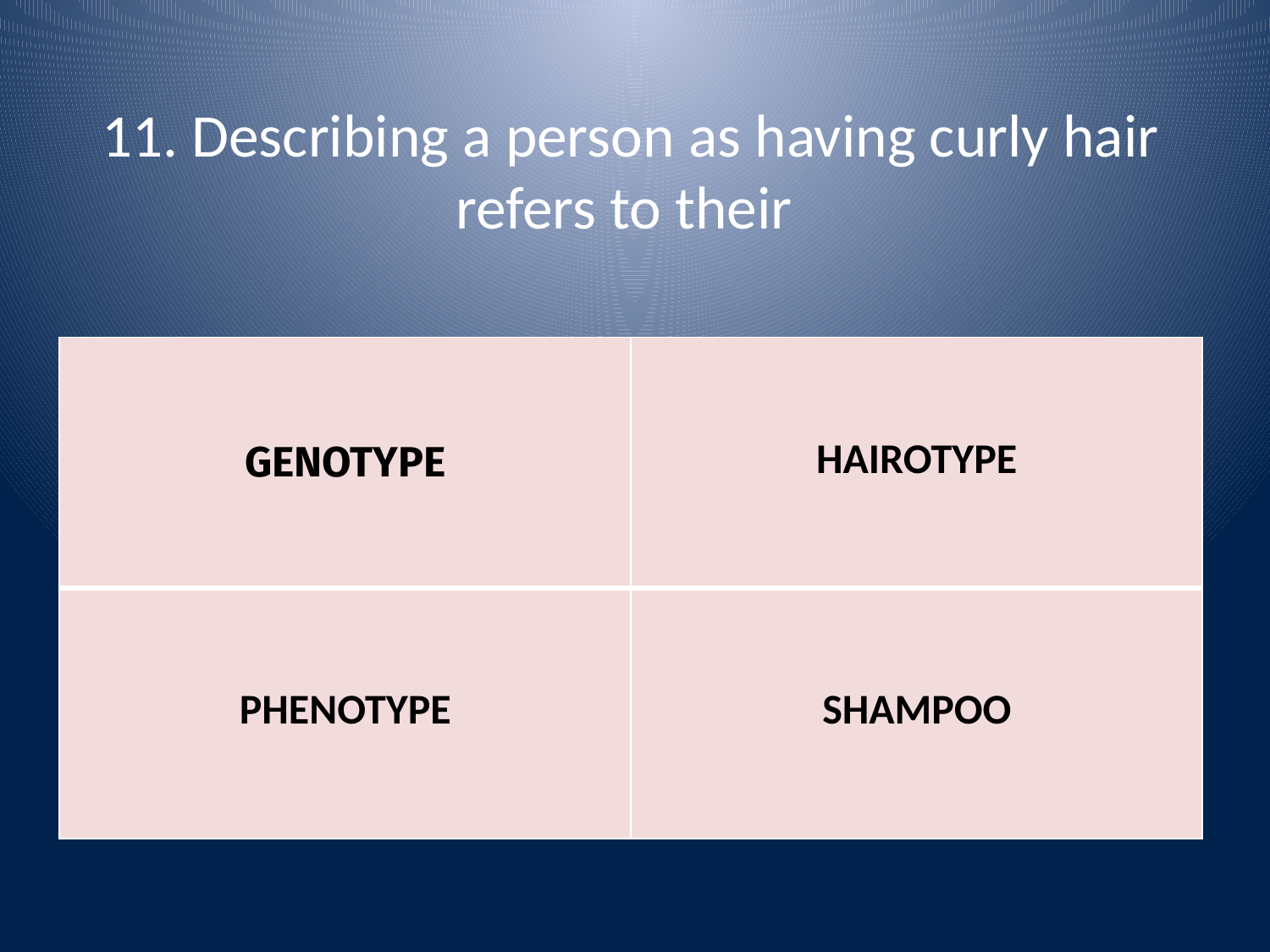

# 11. Describing a person as having curly hair refers to their
| GENOTYPE | HAIROTYPE |
| --- | --- |
| PHENOTYPE | SHAMPOO |